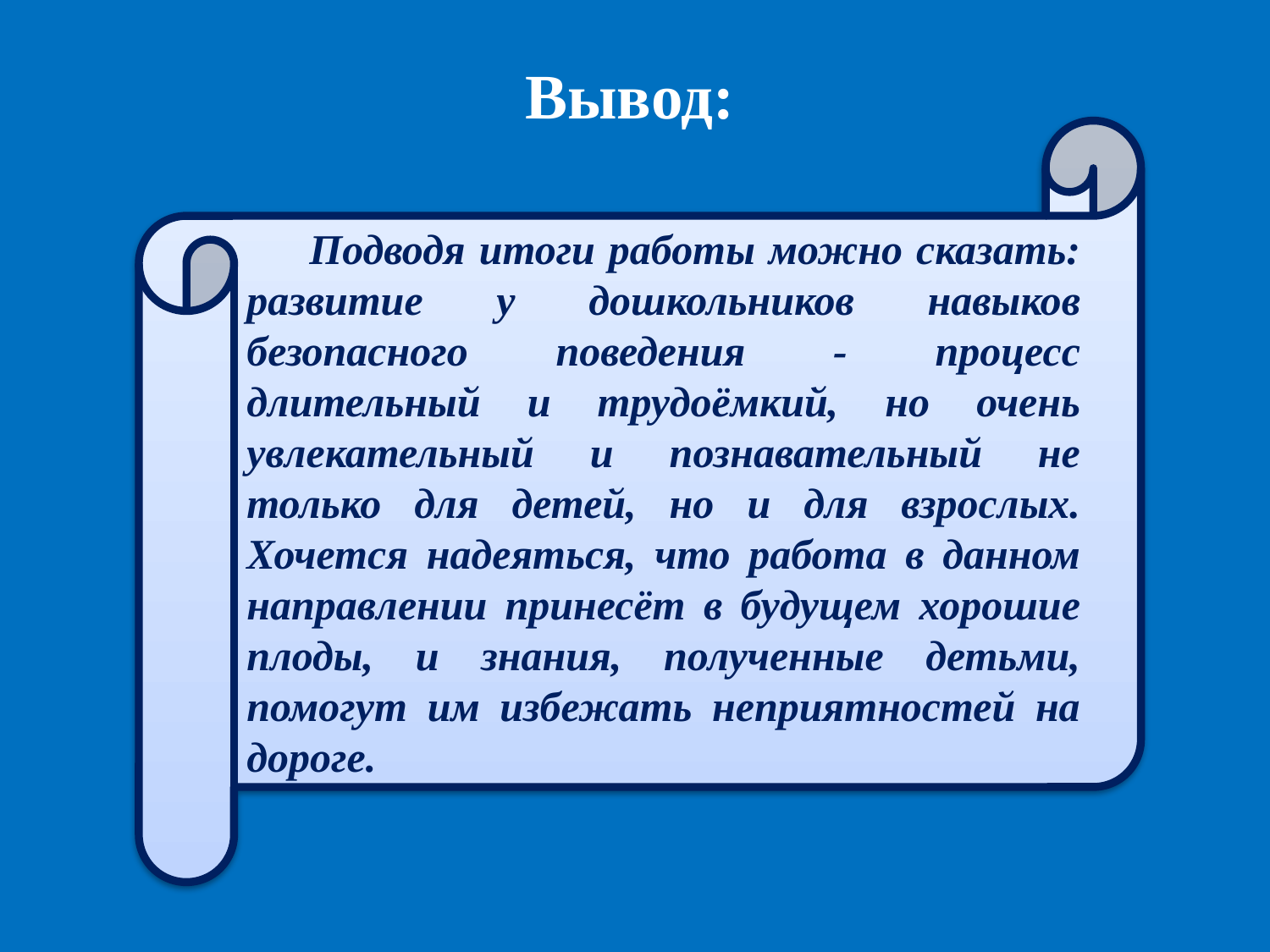

Вывод:
Подводя итоги работы можно сказать: развитие у дошкольников навыков безопасного поведения - процесс длительный и трудоёмкий, но очень увлекательный и познавательный не только для детей, но и для взрослых. Хочется надеяться, что работа в данном направлении принесёт в будущем хорошие плоды, и знания, полученные детьми, помогут им избежать неприятностей на дороге.